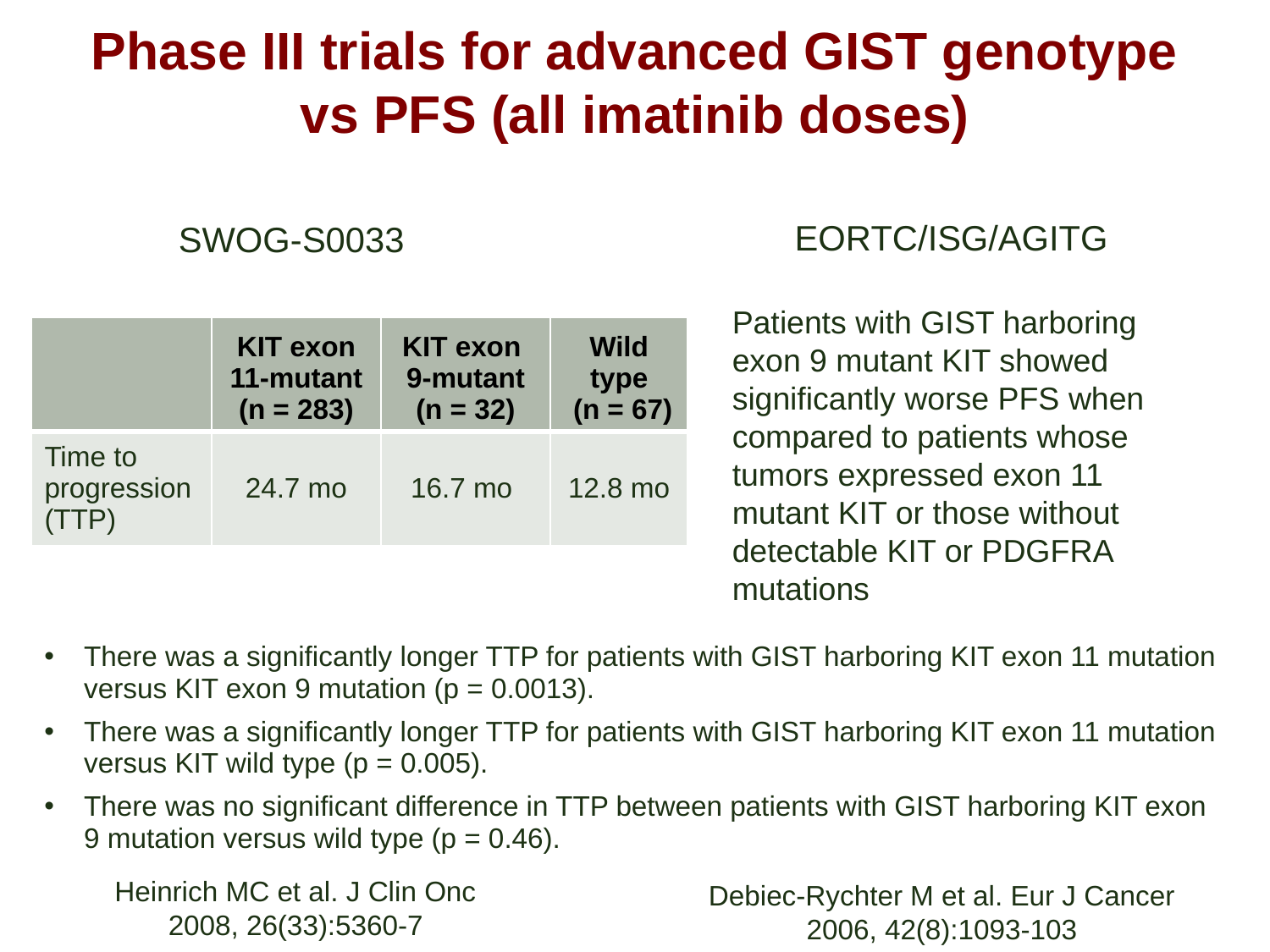

# Phase III trials for advanced GIST genotype vs PFS (all imatinib doses)
EORTC/ISG/AGITG
SWOG-S0033
Patients with GIST harboring exon 9 mutant KIT showed significantly worse PFS when compared to patients whose tumors expressed exon 11 mutant KIT or those without detectable KIT or PDGFRA mutations
|  | KIT exon 11-mutant (n = 283) | KIT exon 9-mutant (n = 32) | Wild type (n = 67) |
| --- | --- | --- | --- |
| Time to progression (TTP) | 24.7 mo | 16.7 mo | 12.8 mo |
There was a significantly longer TTP for patients with GIST harboring KIT exon 11 mutation versus KIT exon 9 mutation (p = 0.0013).
There was a significantly longer TTP for patients with GIST harboring KIT exon 11 mutation versus KIT wild type (p = 0.005).
There was no significant difference in TTP between patients with GIST harboring KIT exon 9 mutation versus wild type (p = 0.46).
Heinrich MC et al. J Clin Onc
2008, 26(33):5360-7
Debiec-Rychter M et al. Eur J Cancer
2006, 42(8):1093-103